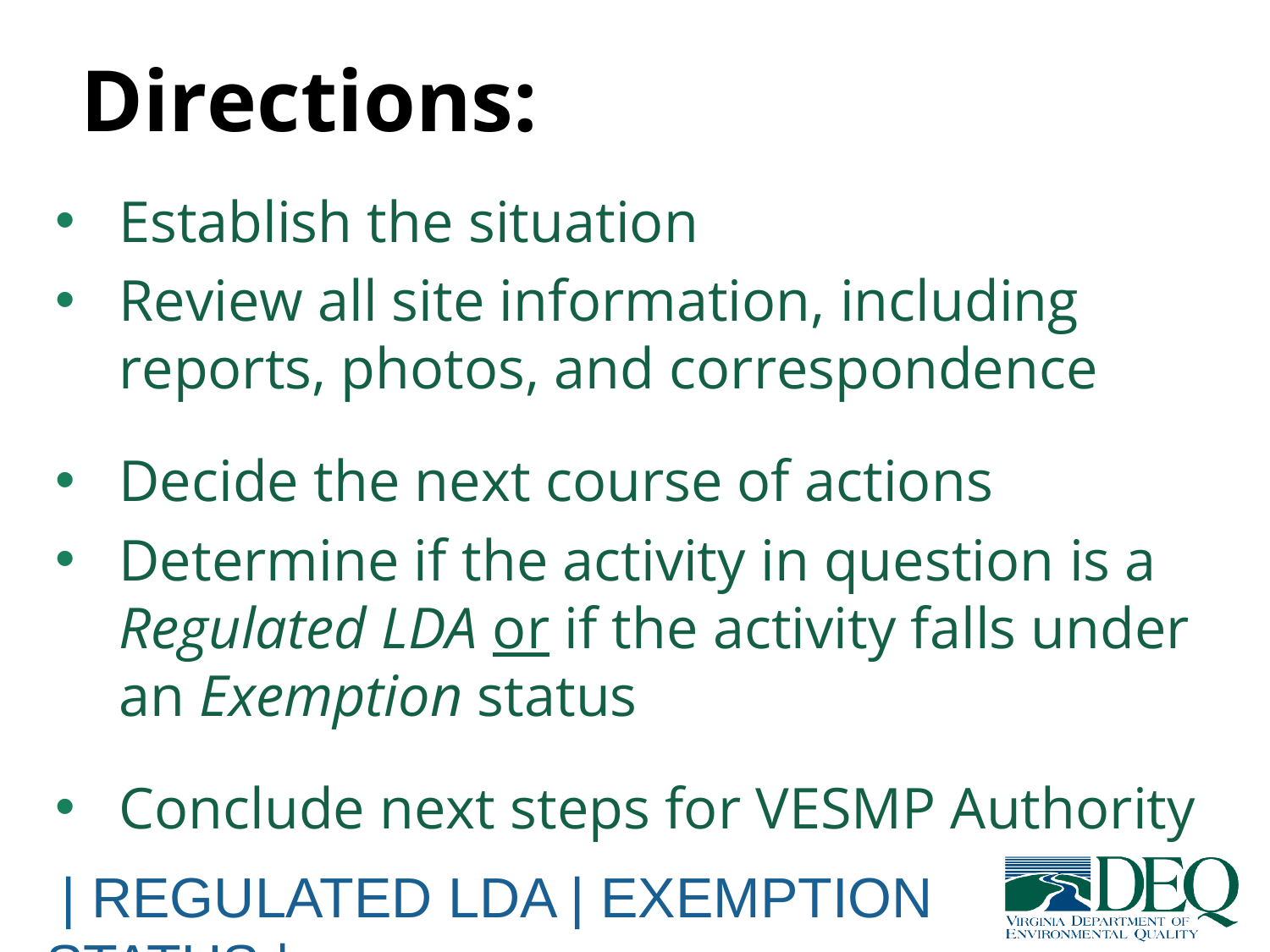

# Directions:
Establish the situation
Review all site information, including reports, photos, and correspondence
Decide the next course of actions
Determine if the activity in question is a Regulated LDA or if the activity falls under an Exemption status
Conclude next steps for VESMP Authority
 | Regulated LDA | Exemption status |